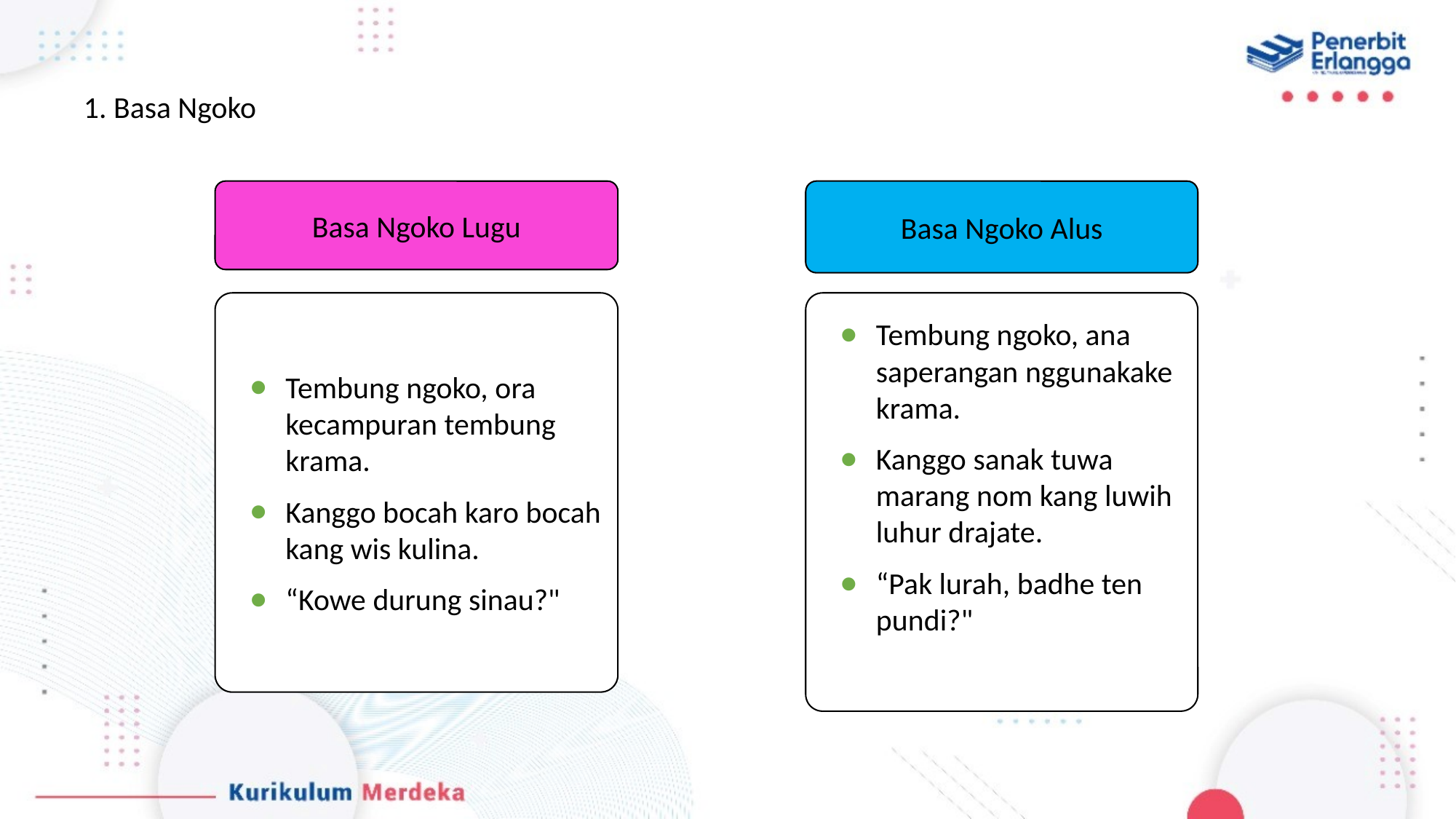

1. Basa Ngoko
Basa Ngoko Lugu
Tembung ngoko, ora kecampuran tembung krama.
Kanggo bocah karo bocah kang wis kulina.
“Kowe durung sinau?"
Basa Ngoko Alus
Tembung ngoko, ana saperangan nggunakake krama.
Kanggo sanak tuwa marang nom kang luwih luhur drajate.
“Pak lurah, badhe ten pundi?"